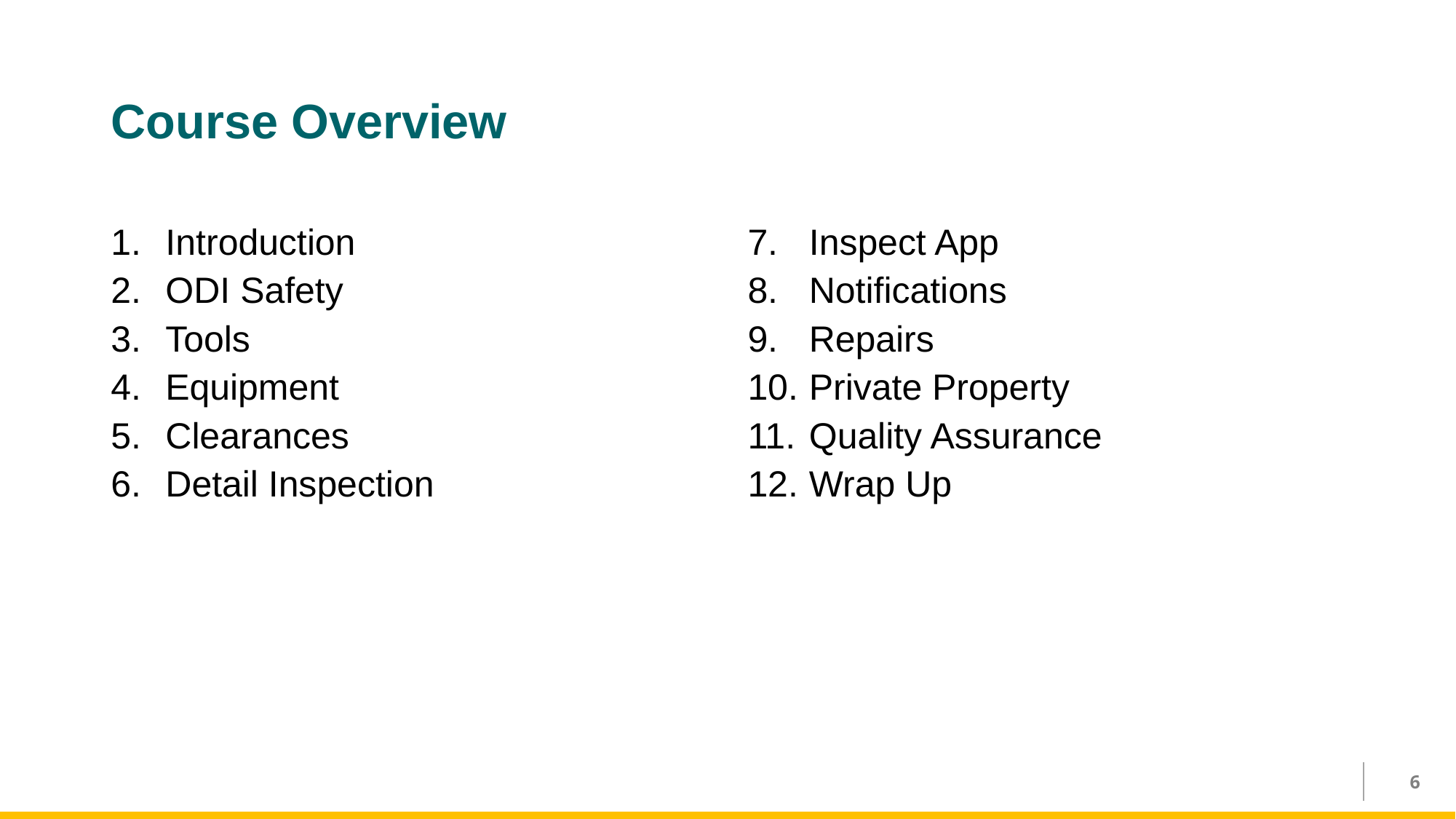

# Course Overview
Introduction
ODI Safety
Tools
Equipment
Clearances
Detail Inspection
Inspect App
Notifications
Repairs
Private Property
Quality Assurance
Wrap Up